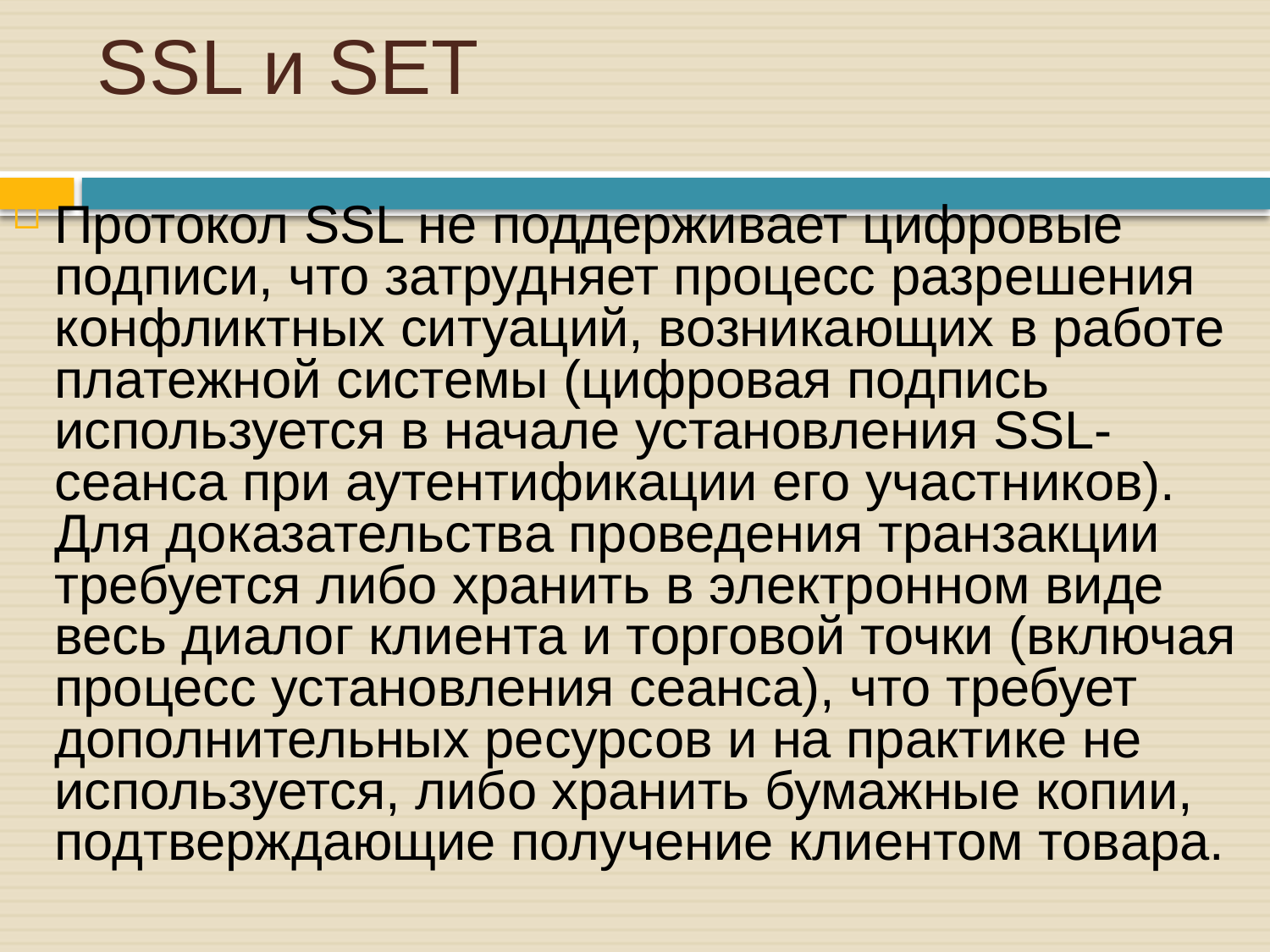

# SSL и SET
Протокол SSL не поддерживает цифровые подписи, что затрудняет процесс разрешения конфликтных ситуаций, возникающих в работе платежной системы (цифровая подпись используется в начале установления SSL-сеанса при аутентификации его участников). Для доказательства проведения транзакции требуется либо хранить в электронном виде весь диалог клиента и торговой точки (включая процесс установления сеанса), что требует дополнительных ресурсов и на практике не используется, либо хранить бумажные копии, подтверждающие получение клиентом товара.